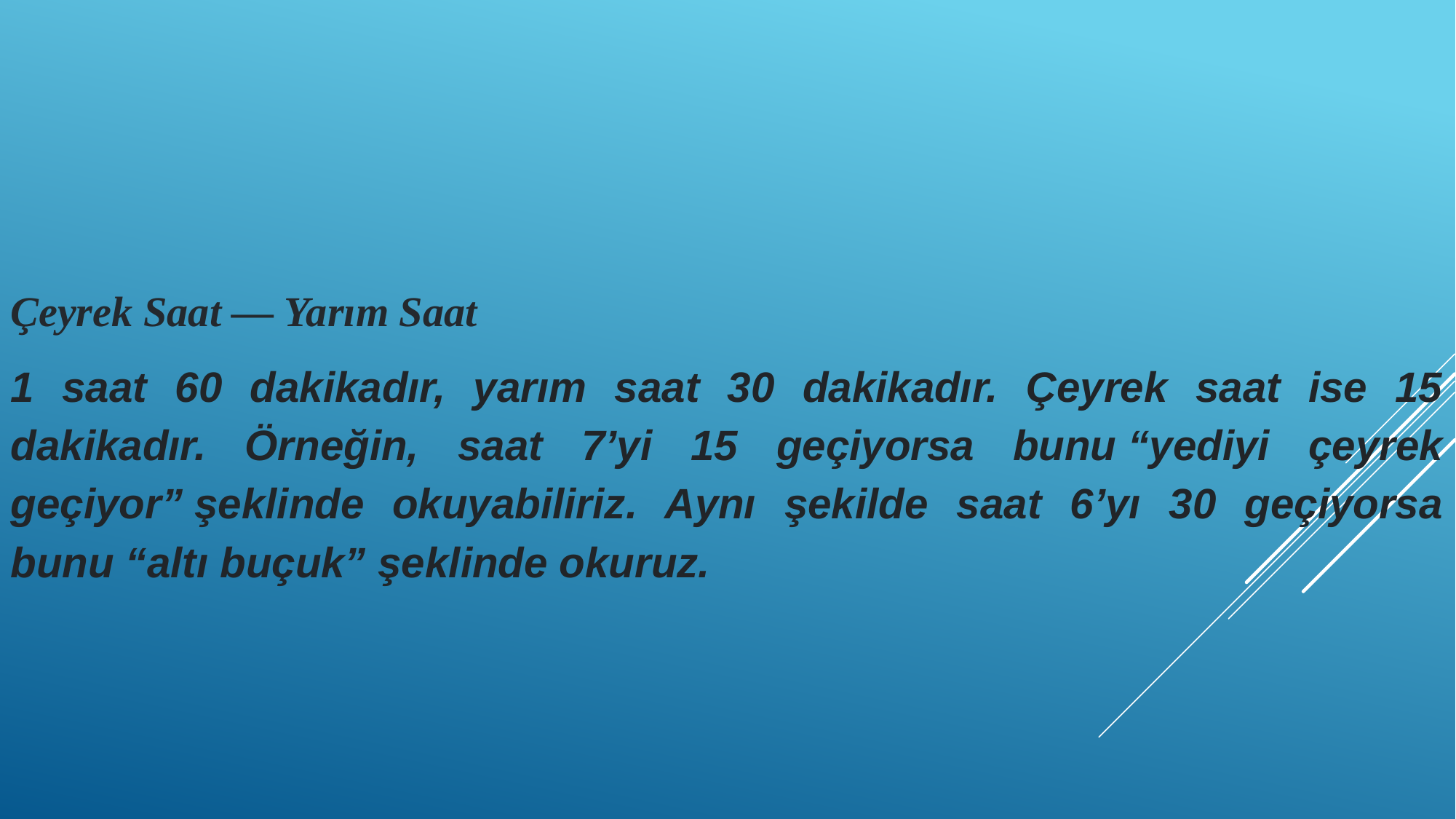

Çeyrek Saat — Yarım Saat
1 saat 60 dakikadır, yarım saat 30 dakikadır. Çeyrek saat ise 15 dakikadır. Örneğin, saat 7’yi 15 geçiyorsa bunu “yediyi çeyrek geçiyor” şeklinde okuyabiliriz. Aynı şekilde saat 6’yı 30 geçiyorsa bunu “altı buçuk” şeklinde okuruz.